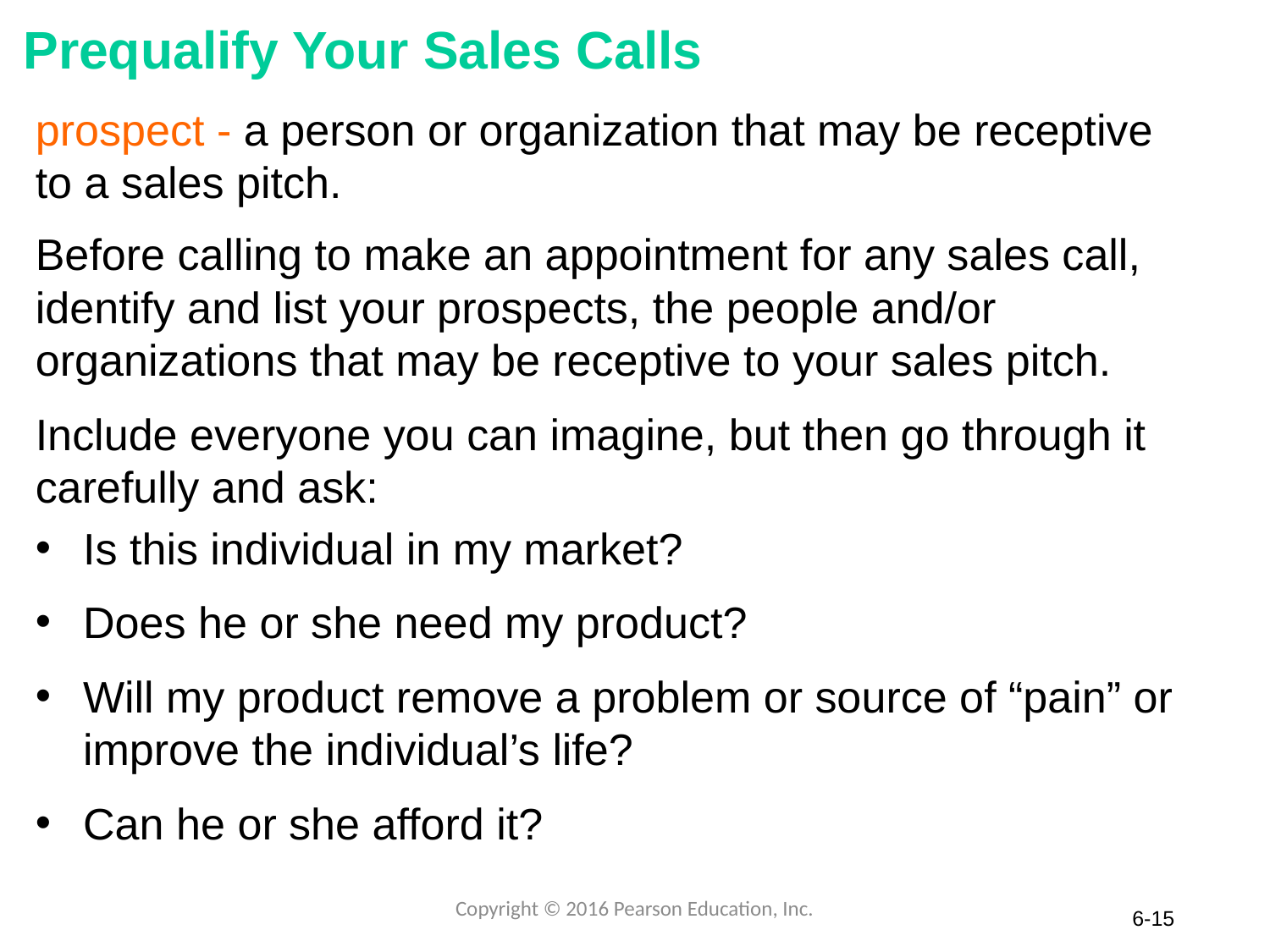

# Prequalify Your Sales Calls
prospect - a person or organization that may be receptive
to a sales pitch.
Before calling to make an appointment for any sales call, identify and list your prospects, the people and/or organizations that may be receptive to your sales pitch.

Include everyone you can imagine, but then go through it carefully and ask:
Is this individual in my market?

Does he or she need my product?

Will my product remove a problem or source of “pain” or improve the individual’s life?

Can he or she afford it?
Copyright © 2016 Pearson Education, Inc.